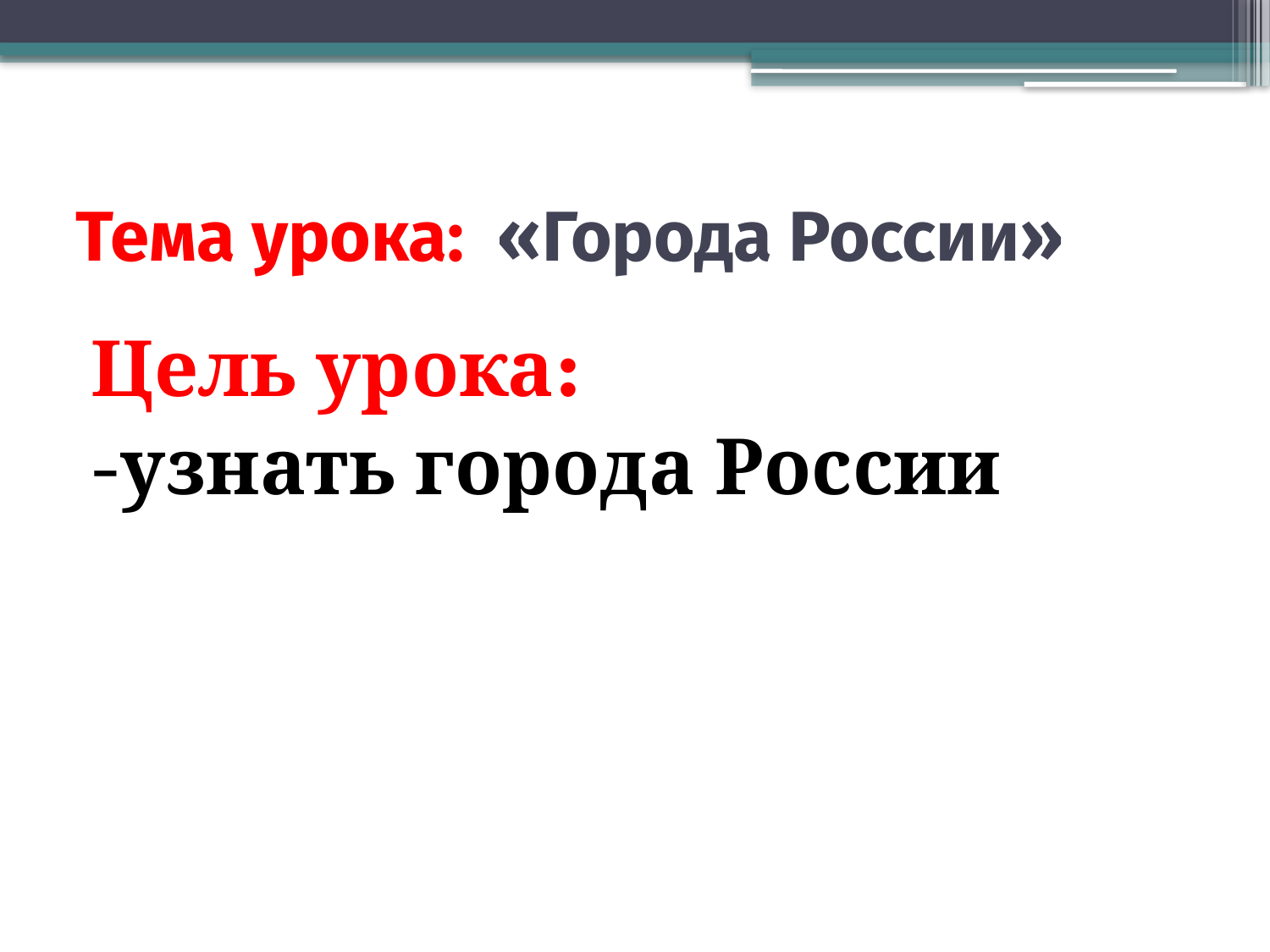

# Тема урока:  «Города России»
Цель урока:
-узнать города России